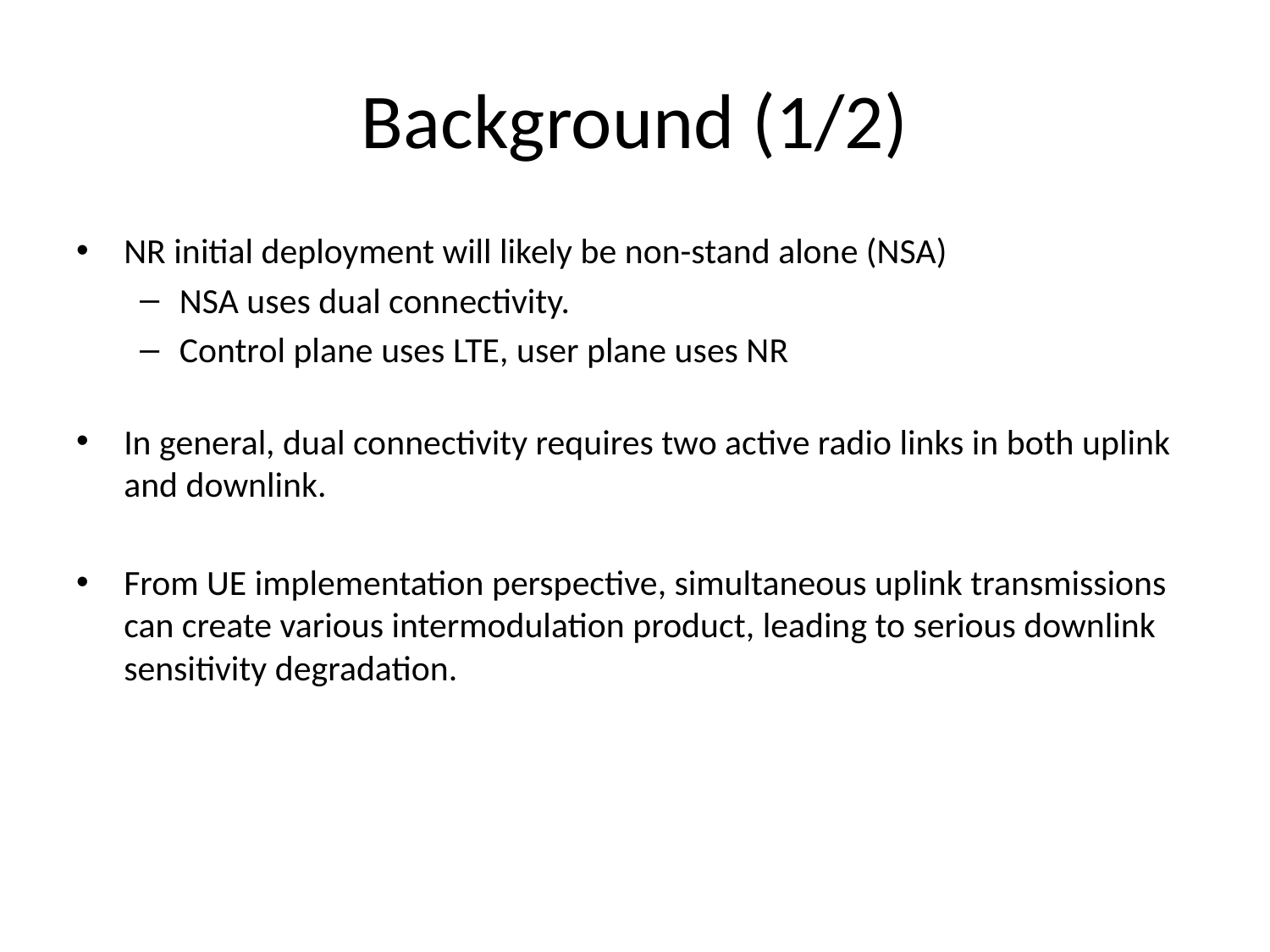

# Background (1/2)
NR initial deployment will likely be non-stand alone (NSA)
NSA uses dual connectivity.
Control plane uses LTE, user plane uses NR
In general, dual connectivity requires two active radio links in both uplink and downlink.

From UE implementation perspective, simultaneous uplink transmissions can create various intermodulation product, leading to serious downlink sensitivity degradation.